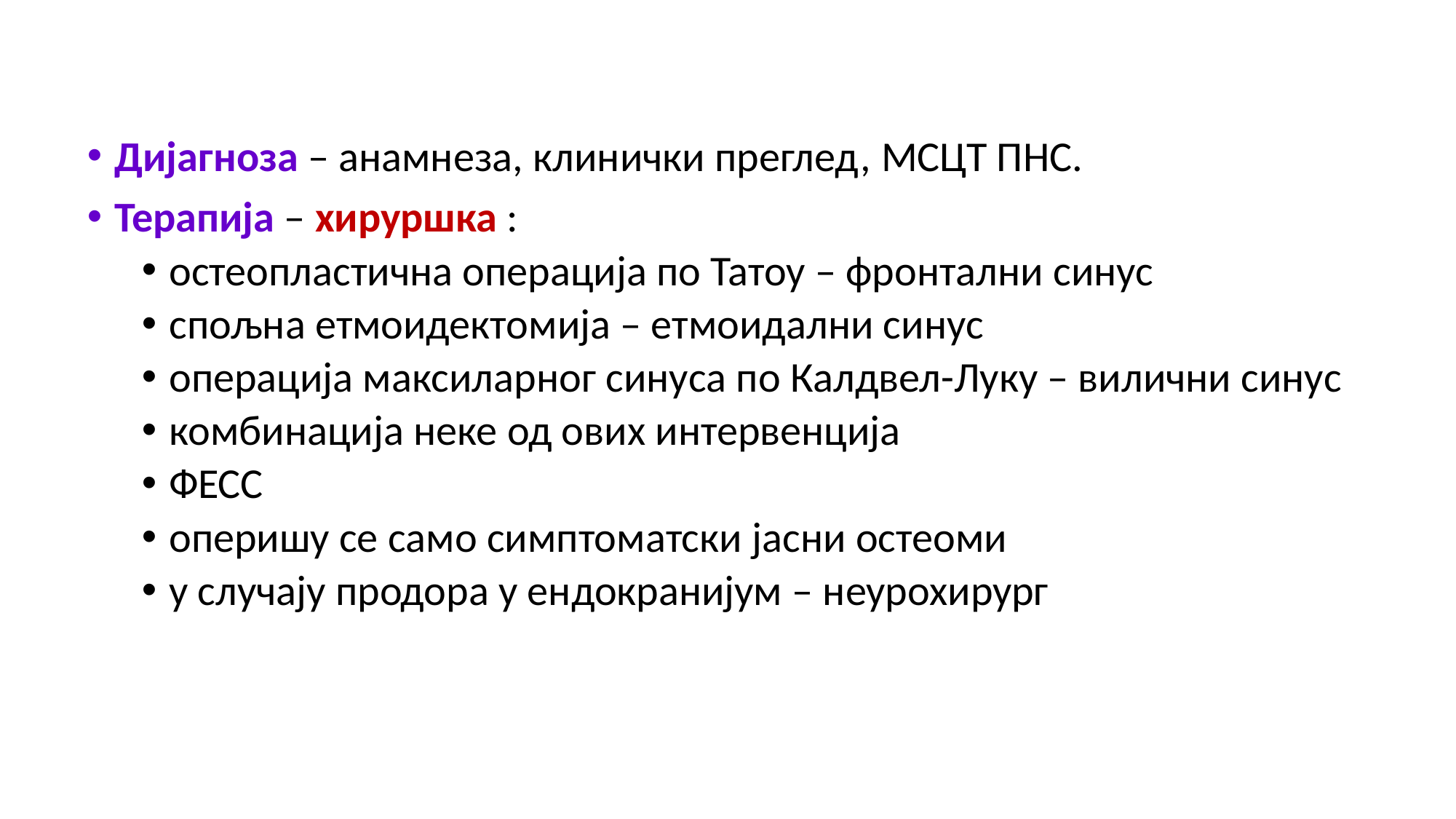

Дијагноза – анамнеза, клинички преглед, МСЦТ ПНС.
Терапија – хируршка :
остеопластична операција по Татоу – фронтални синус
спољна етмоидектомија – етмоидални синус
операција максиларног синуса по Калдвел-Луку – вилични синус
комбинација неке од ових интервенција
ФЕСС
оперишу се само симптоматски јасни остеоми
у случају продора у ендокранијум – неурохирург